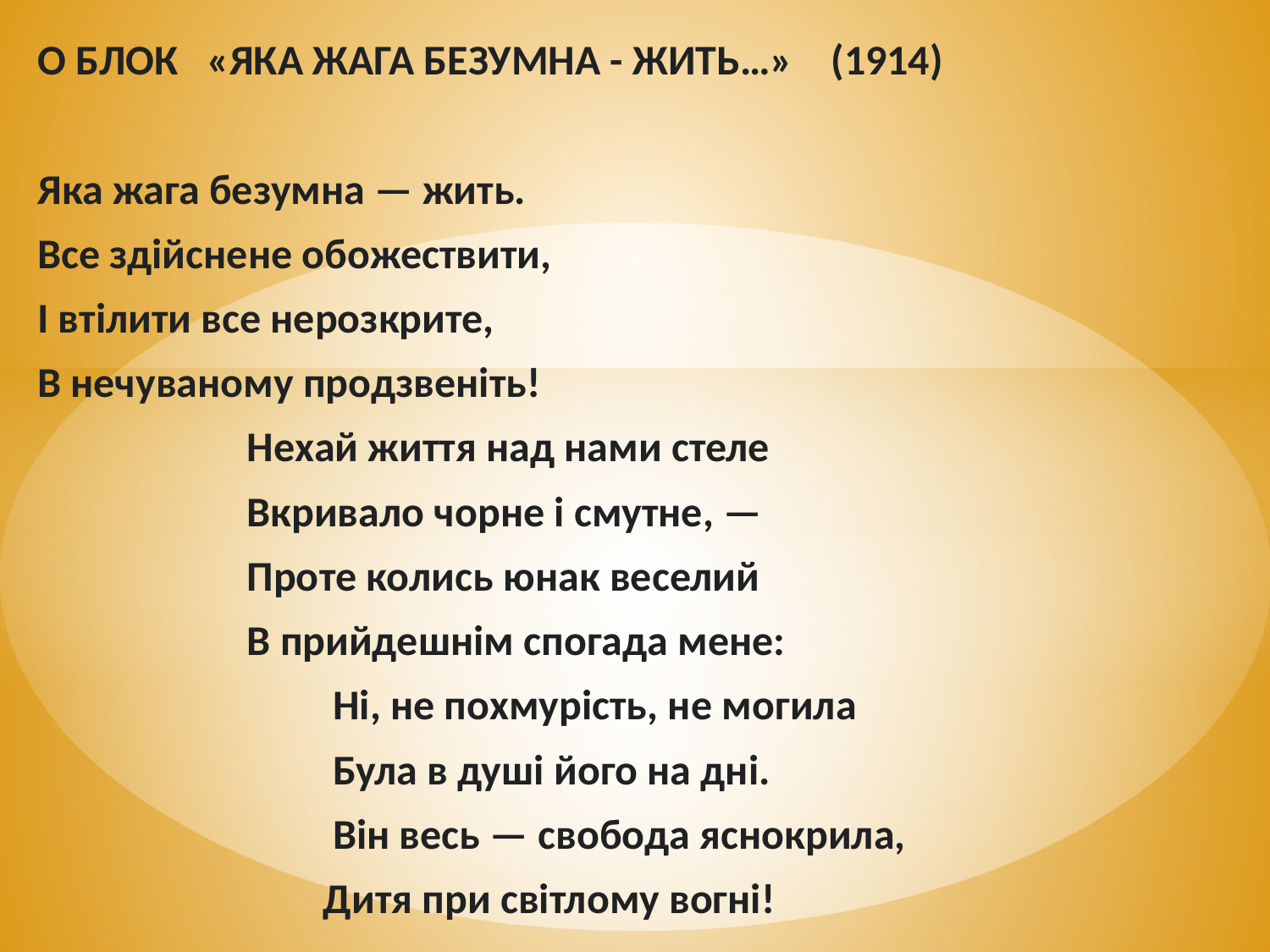

О БЛОК   «ЯКА ЖАГА БЕЗУМНА - ЖИТЬ…»    (1914)

Яка жага безумна — жить.
Все здійснене обожествити,
І втілити все нерозкрите,
В нечуваному продзвеніть!
                      Нехай життя над нами стеле
                      Вкривало чорне і смутне, —
                      Проте колись юнак веселий
                      В прийдешнім спогада мене:
                               Ні, не похмурість, не могила
                               Була в душі його на дні.
                               Він весь — свобода яснокрила,
                              Дитя при світлому вогні!